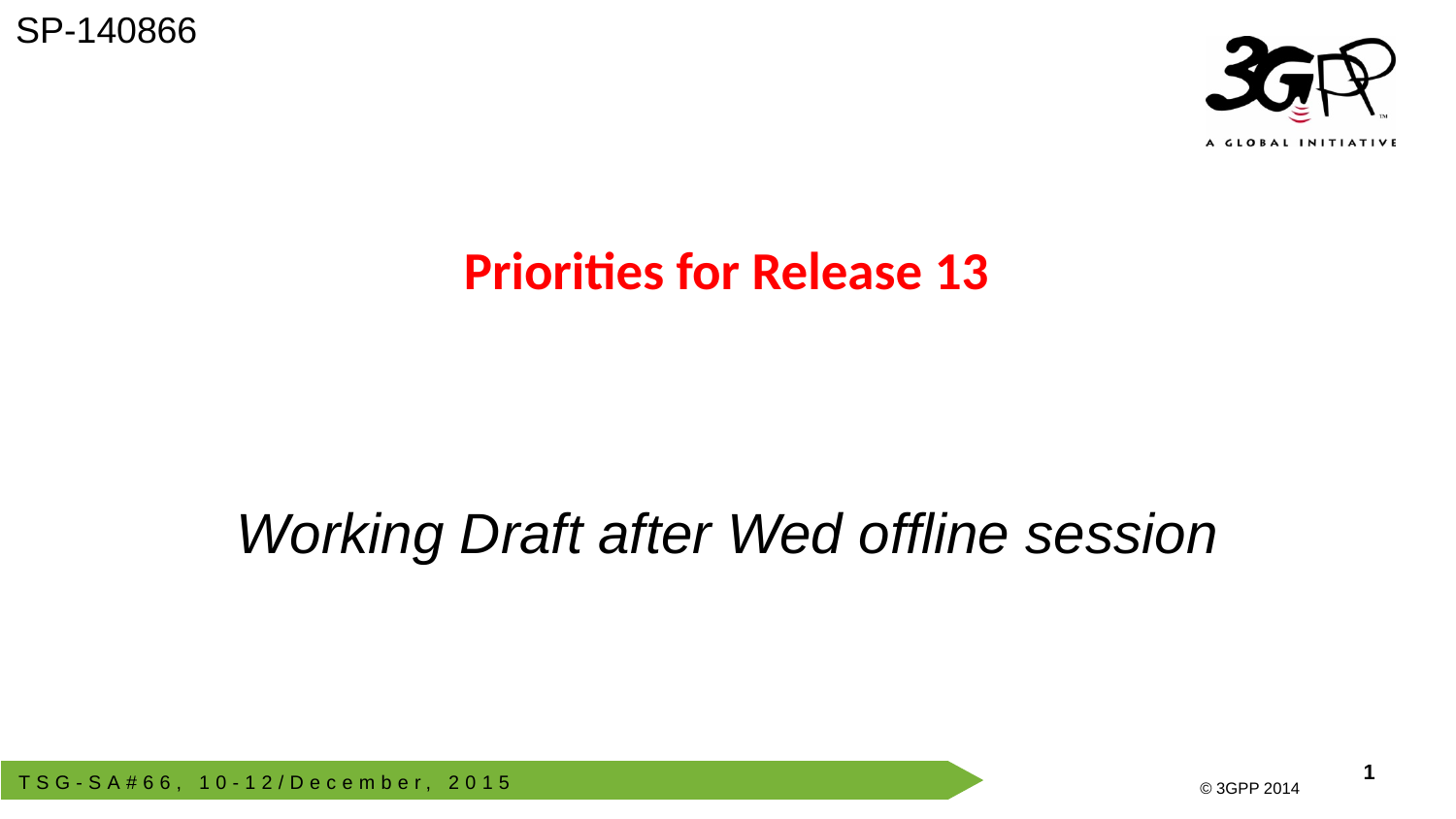

# Priorities for Release 13
Working Draft after Wed offline session